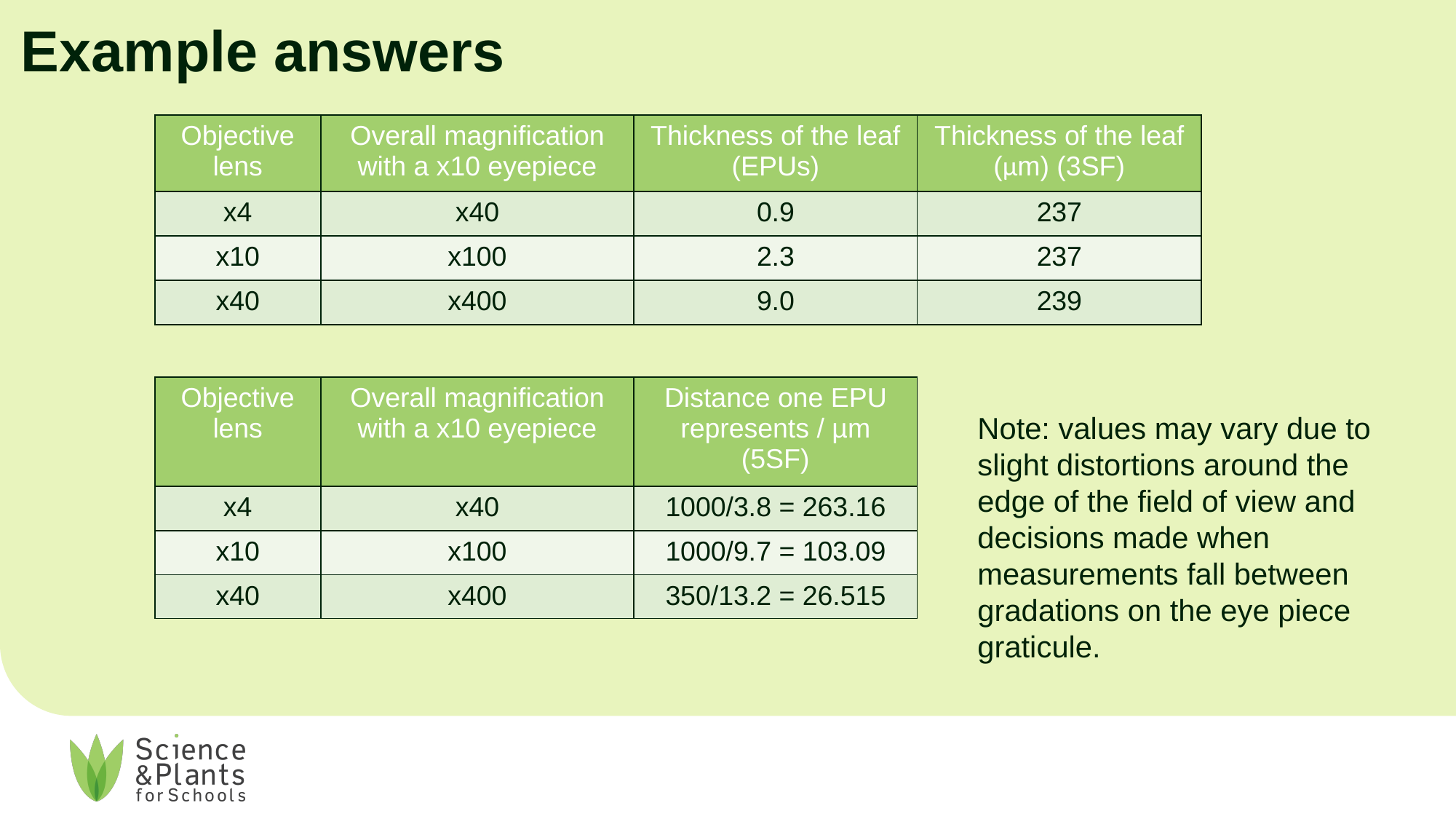

Example answers
| Objective lens | Overall magnification with a x10 eyepiece | Thickness of the leaf (EPUs) | Thickness of the leaf (μm) (3SF) |
| --- | --- | --- | --- |
| x4 | x40 | 0.9 | 237 |
| x10 | x100 | 2.3 | 237 |
| x40 | x400 | 9.0 | 239 |
| Objective lens | Overall magnification with a x10 eyepiece | Distance one EPU represents / µm (5SF) |
| --- | --- | --- |
| x4 | x40 | 1000/3.8 = 263.16 |
| x10 | x100 | 1000/9.7 = 103.09 |
| x40 | x400 | 350/13.2 = 26.515 |
Note: values may vary due to slight distortions around the edge of the field of view and decisions made when measurements fall between gradations on the eye piece graticule.